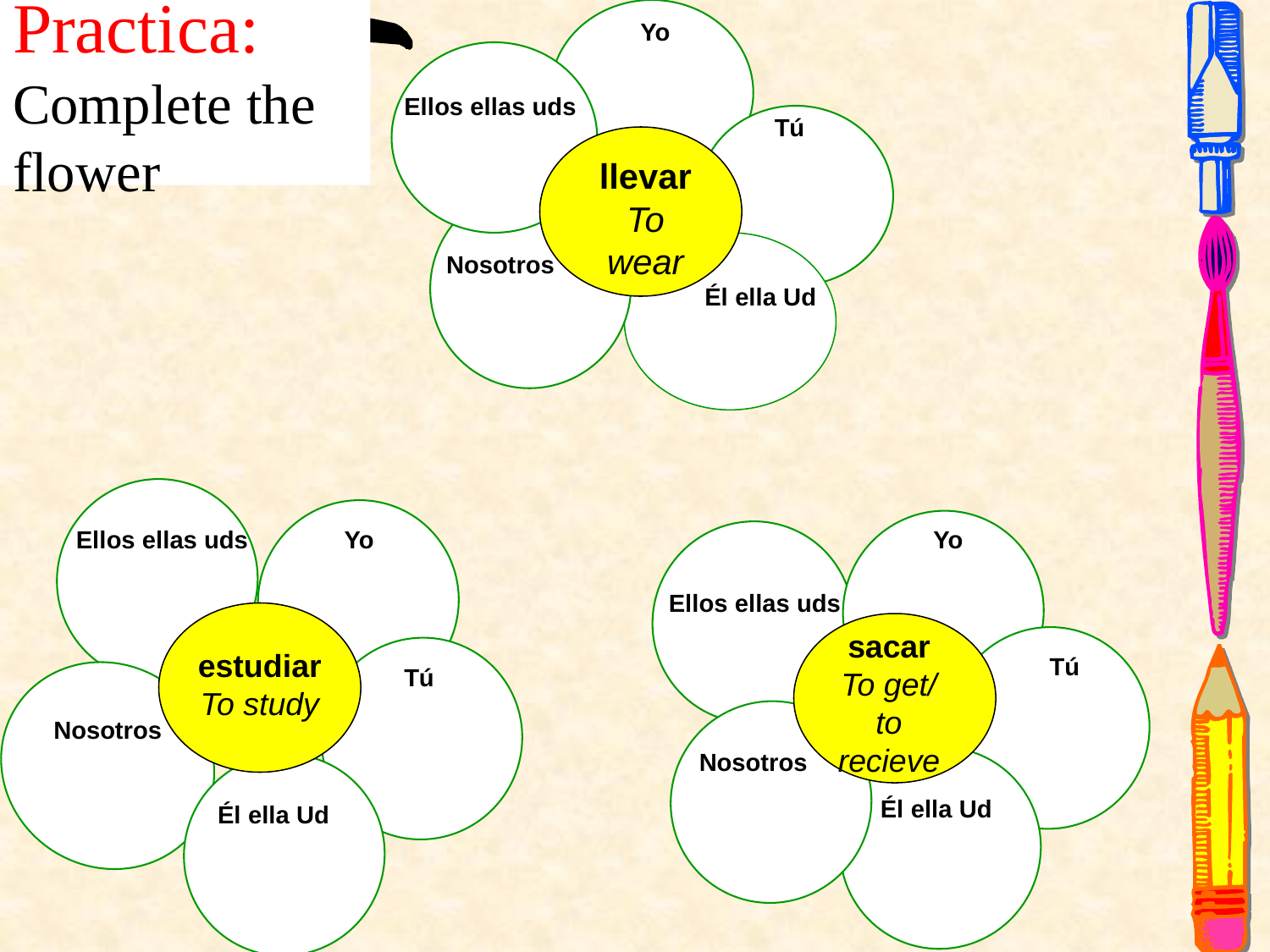

# Practica: Complete the flower

Yo

Ellos ellas uds

llevar
To wear

Tú

Nosotros
Él ella Ud

Ellos ellas uds
Yo
Yo

Ellos ellas uds

sacar
To get/ to recieve

estudiar
To study

Tú
Tú

Nosotros
Nosotros

Él ella Ud
Él ella Ud